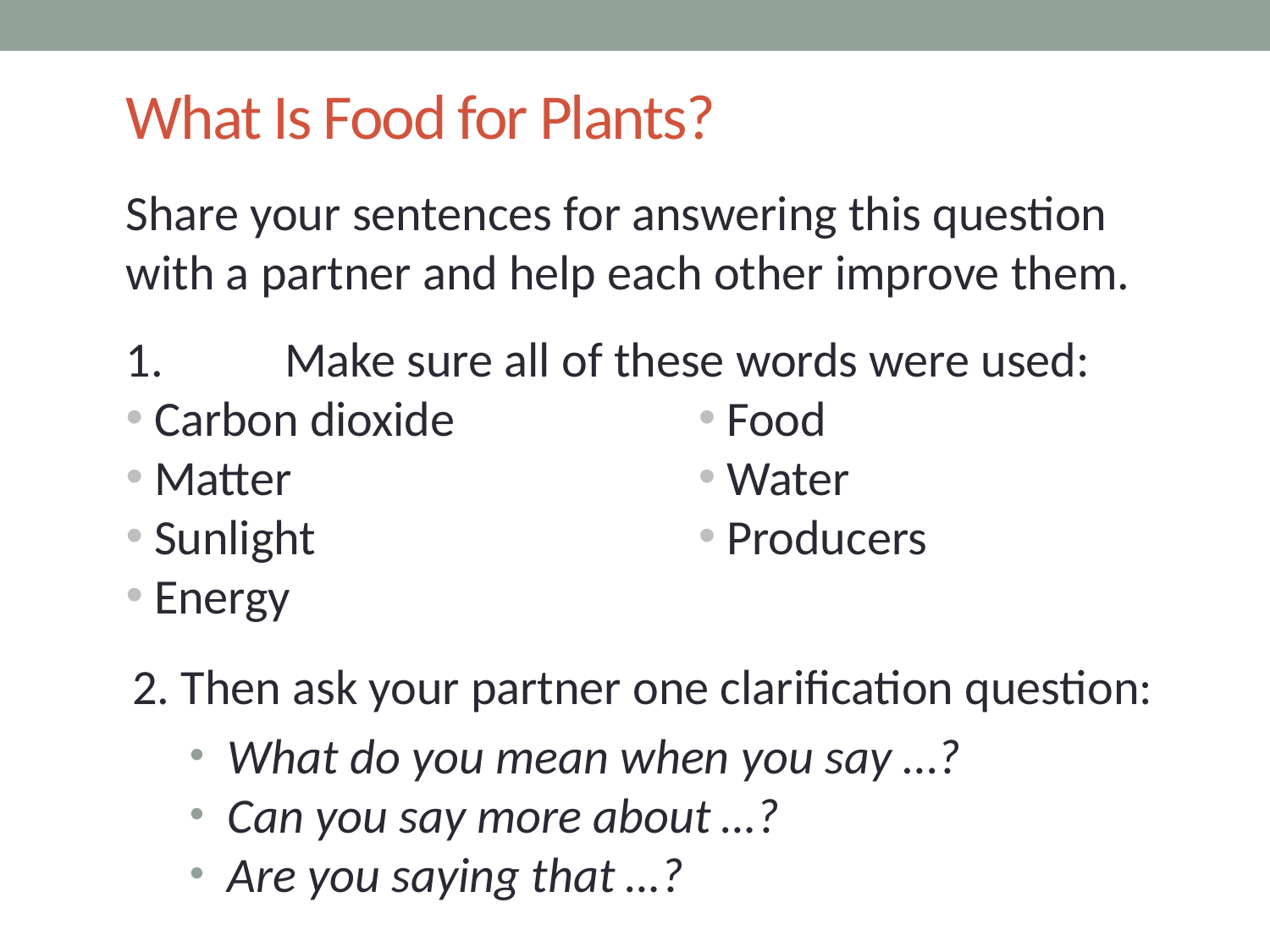

# What Is Food for Plants?
Share your sentences for answering this question with a partner and help each other improve them.
1.	Make sure all of these words were used:
2. Then ask your partner one clarification question:
What do you mean when you say …?
Can you say more about …?
Are you saying that …?
 Carbon dioxide
 Matter
 Sunlight
 Energy
 Food
 Water
 Producers